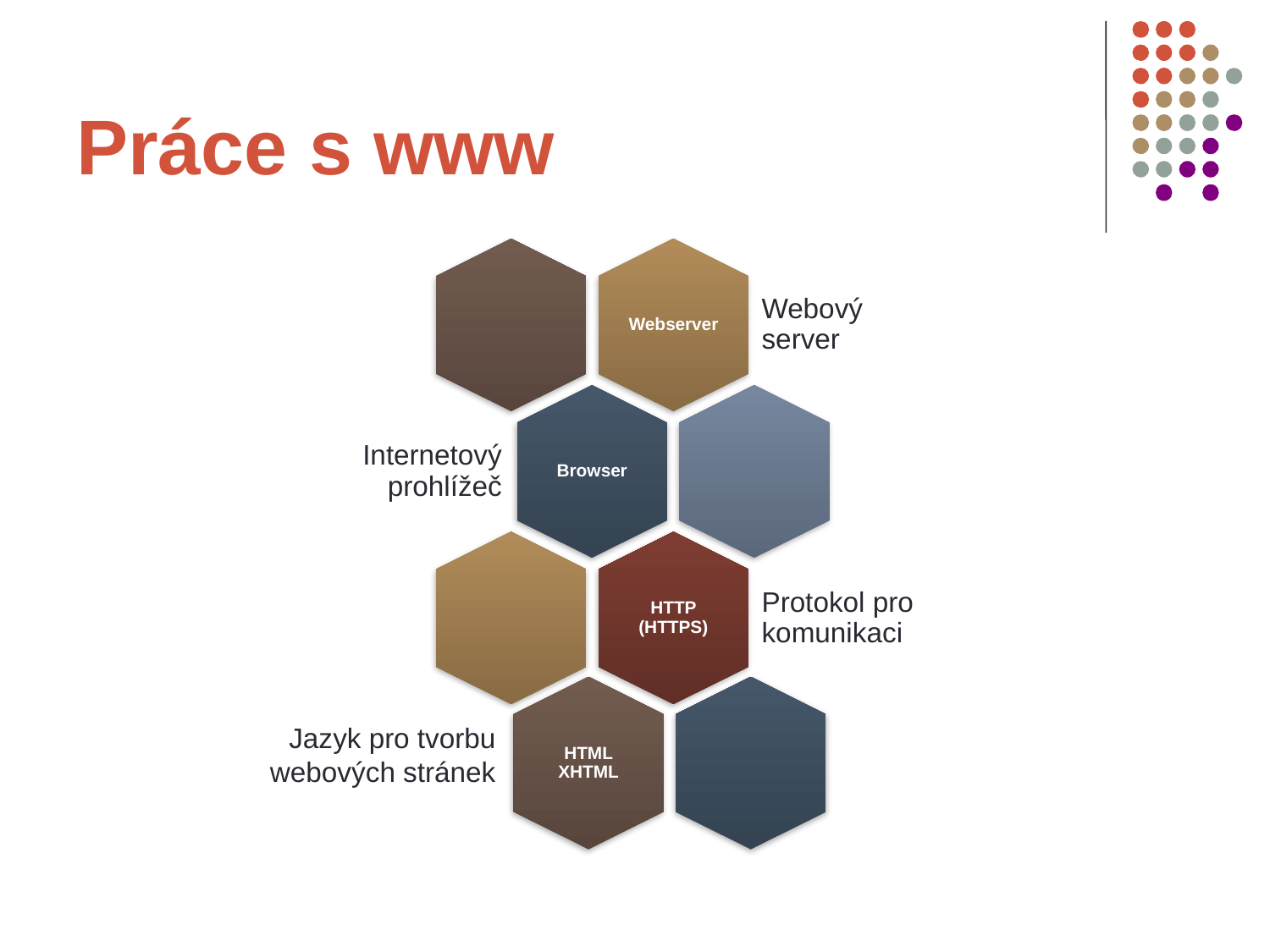

# Práce s www
Webserver
Webový server

Browser
Internetový prohlížeč

HTTP
(HTTPS)
Protokol pro komunikaci

HTML
XHTML
Jazyk pro tvorbu webových stránek